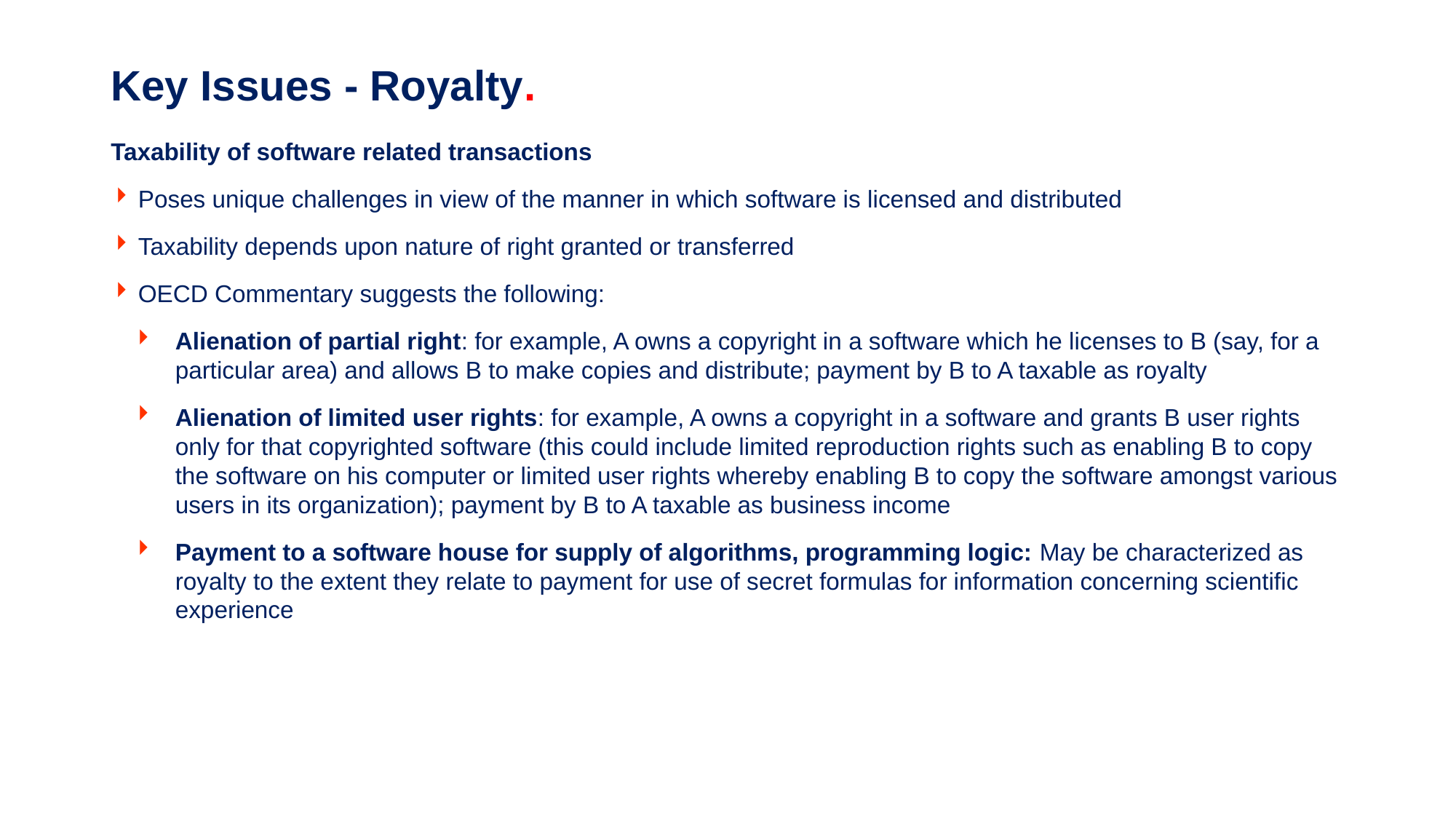

# Key Issues - Royalty.
Taxability of software related transactions
Poses unique challenges in view of the manner in which software is licensed and distributed
Taxability depends upon nature of right granted or transferred
OECD Commentary suggests the following:
Alienation of partial right: for example, A owns a copyright in a software which he licenses to B (say, for a particular area) and allows B to make copies and distribute; payment by B to A taxable as royalty
Alienation of limited user rights: for example, A owns a copyright in a software and grants B user rights only for that copyrighted software (this could include limited reproduction rights such as enabling B to copy the software on his computer or limited user rights whereby enabling B to copy the software amongst various users in its organization); payment by B to A taxable as business income
Payment to a software house for supply of algorithms, programming logic: May be characterized as royalty to the extent they relate to payment for use of secret formulas for information concerning scientific experience

29